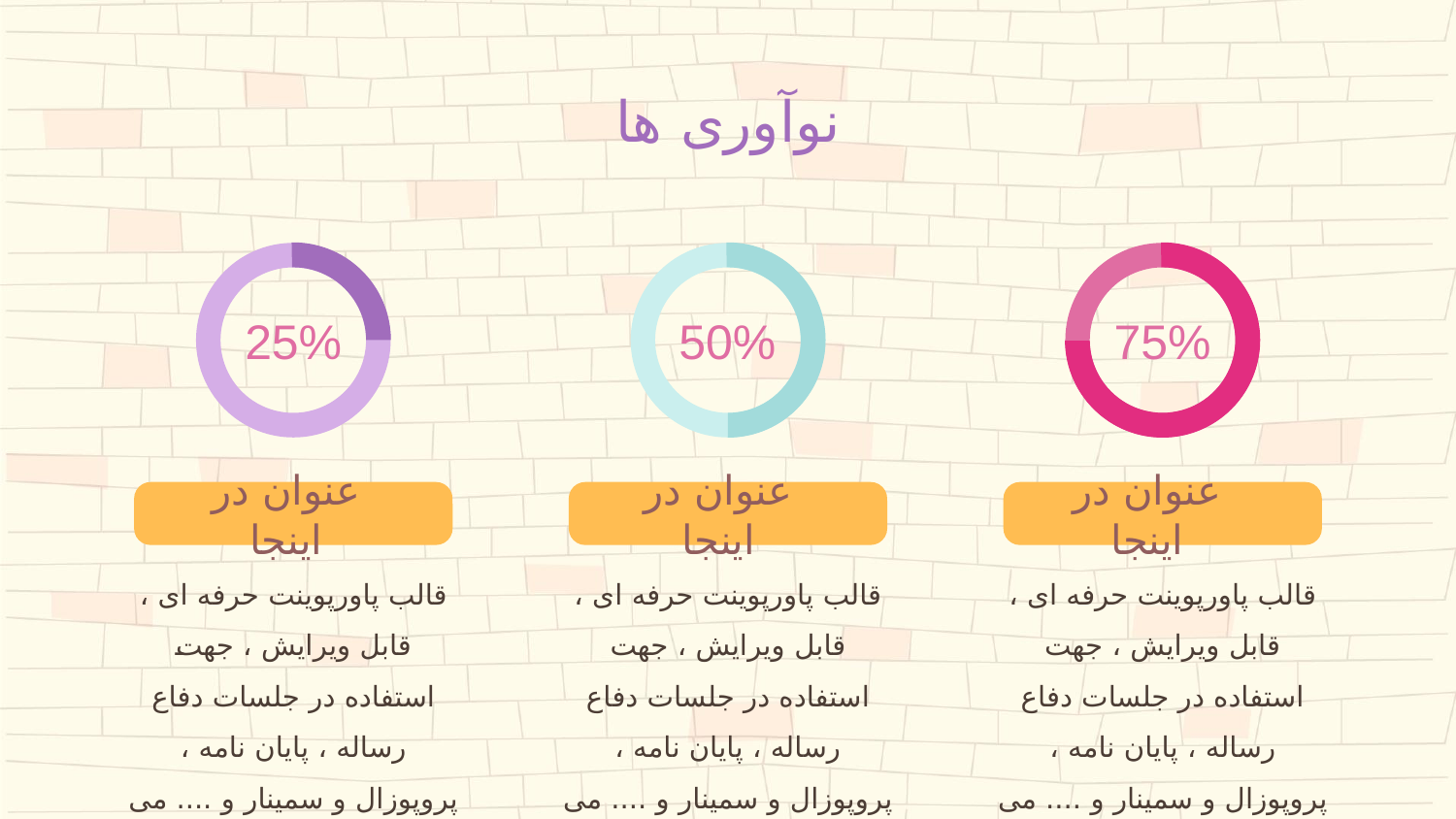

# نوآوری ها

25%
50%
75%

عنوان در اینجا
عنوان در اینجا
عنوان در اینجا
قالب پاورپوينت حرفه ای ، قابل ویرایش ، جهت استفاده در جلسات دفاع رساله ، پایان نامه ، پروپوزال و سمینار و .... می باشد.
قالب پاورپوينت حرفه ای ، قابل ویرایش ، جهت استفاده در جلسات دفاع رساله ، پایان نامه ، پروپوزال و سمینار و .... می باشد.
قالب پاورپوينت حرفه ای ، قابل ویرایش ، جهت استفاده در جلسات دفاع رساله ، پایان نامه ، پروپوزال و سمینار و .... می باشد.